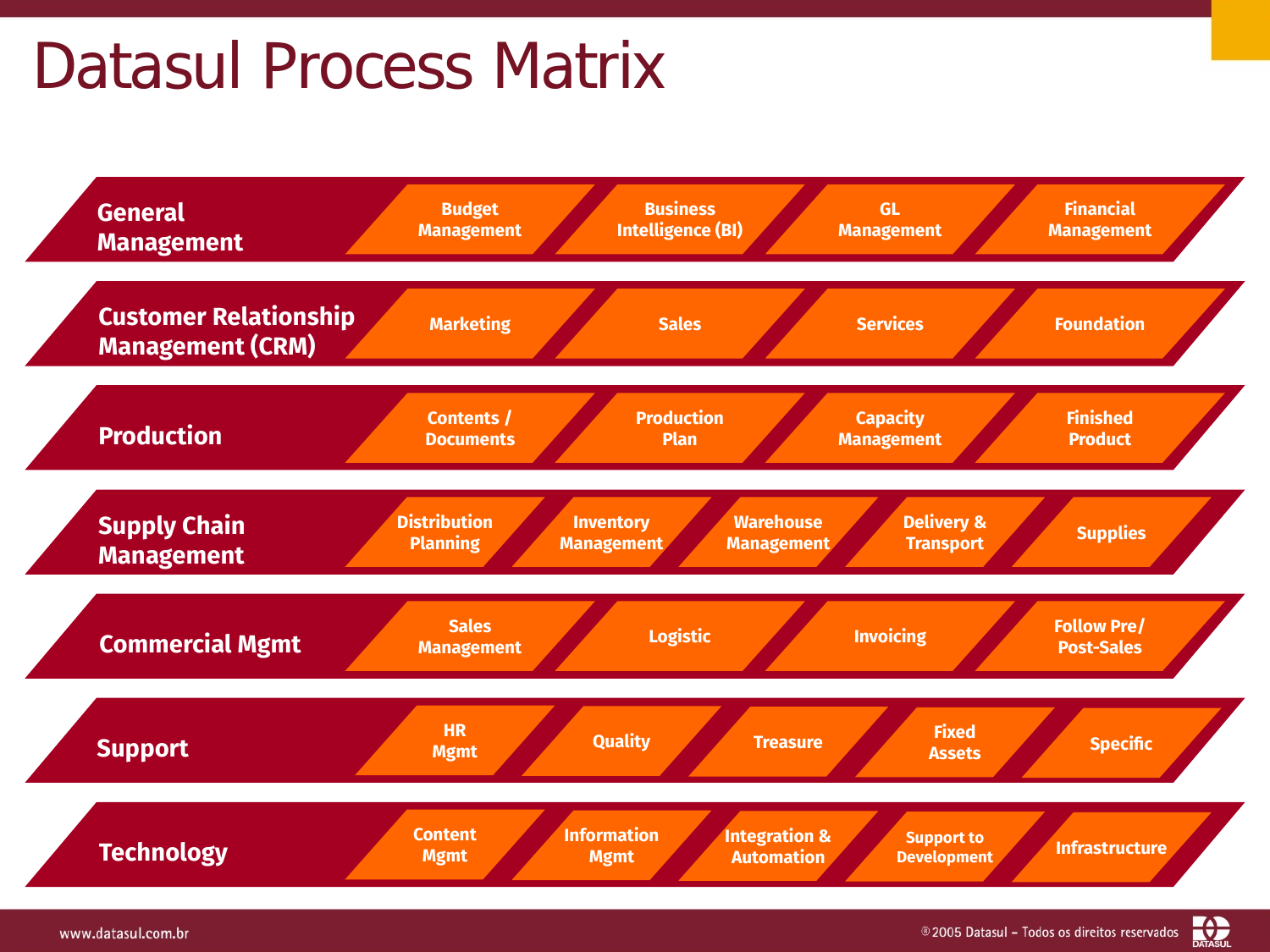

# Datasul Process Matrix

General
Management
Budget
Management
Business
Intelligence (BI)
GL
Management
Financial
Management
Marketing
Sales
Services
Foundation
Contents /
Documents
Production
Plan
Capacity
Management
Finished
Product
Distribution
Planning
Inventory
Management
Warehouse
Management
Delivery &
Transport
Supplies
Sales
Management
Logistic
Invoicing
Follow Pre/
Post-Sales
HR
Mgmt
Quality
Treasure
Fixed
Assets
Specific
Content
Mgmt
Information
Mgmt
Integration &
Automation
Support to
Development
Infrastructure

Customer Relationship
Management (CRM)

Production

Supply Chain
Management

Commercial Mgmt

Support

Technology